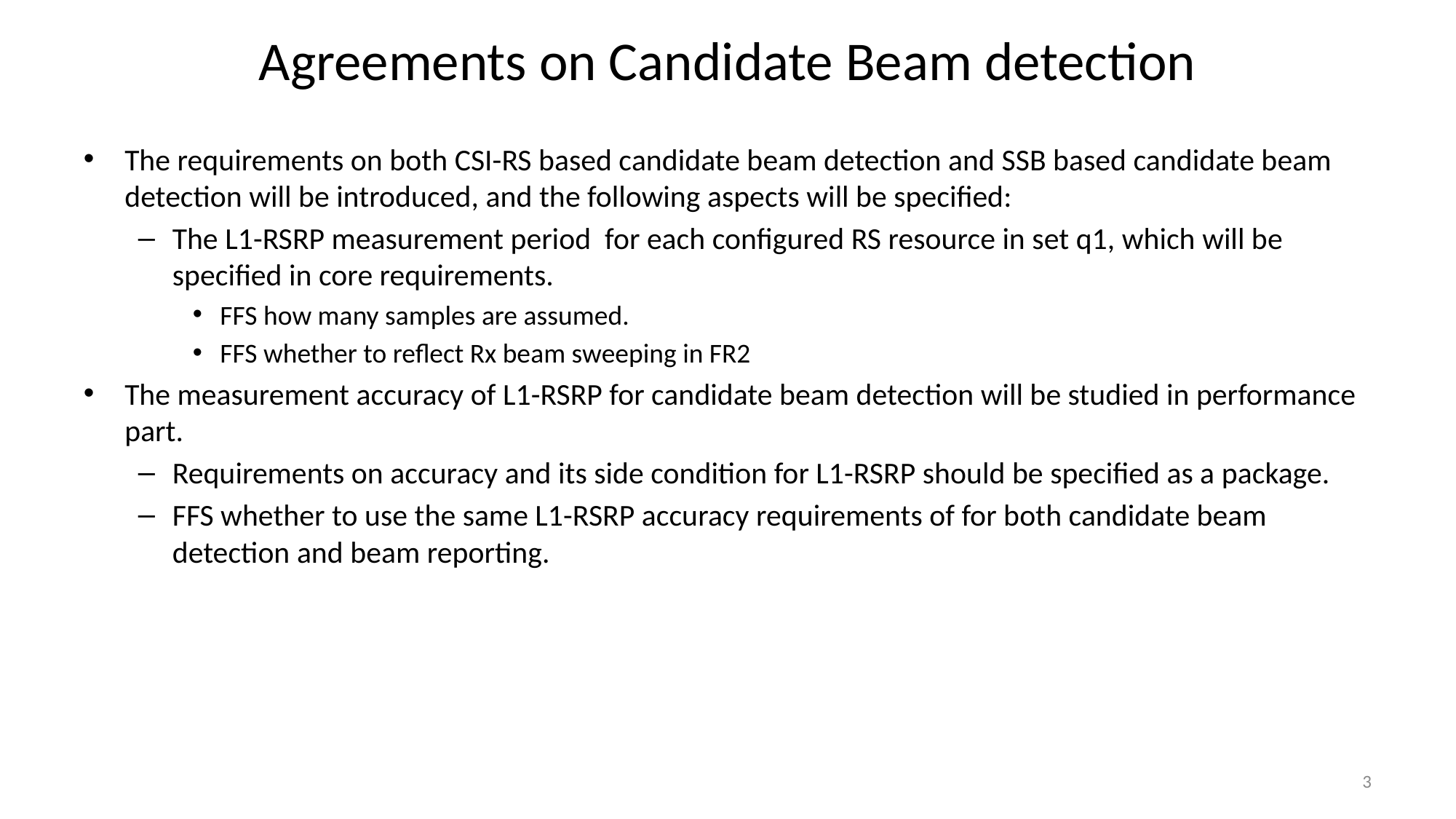

# Agreements on Candidate Beam detection
The requirements on both CSI-RS based candidate beam detection and SSB based candidate beam detection will be introduced, and the following aspects will be specified:
The L1-RSRP measurement period  for each configured RS resource in set q1, which will be specified in core requirements.
FFS how many samples are assumed.
FFS whether to reflect Rx beam sweeping in FR2
The measurement accuracy of L1-RSRP for candidate beam detection will be studied in performance part.
Requirements on accuracy and its side condition for L1-RSRP should be specified as a package.
FFS whether to use the same L1-RSRP accuracy requirements of for both candidate beam detection and beam reporting.

3